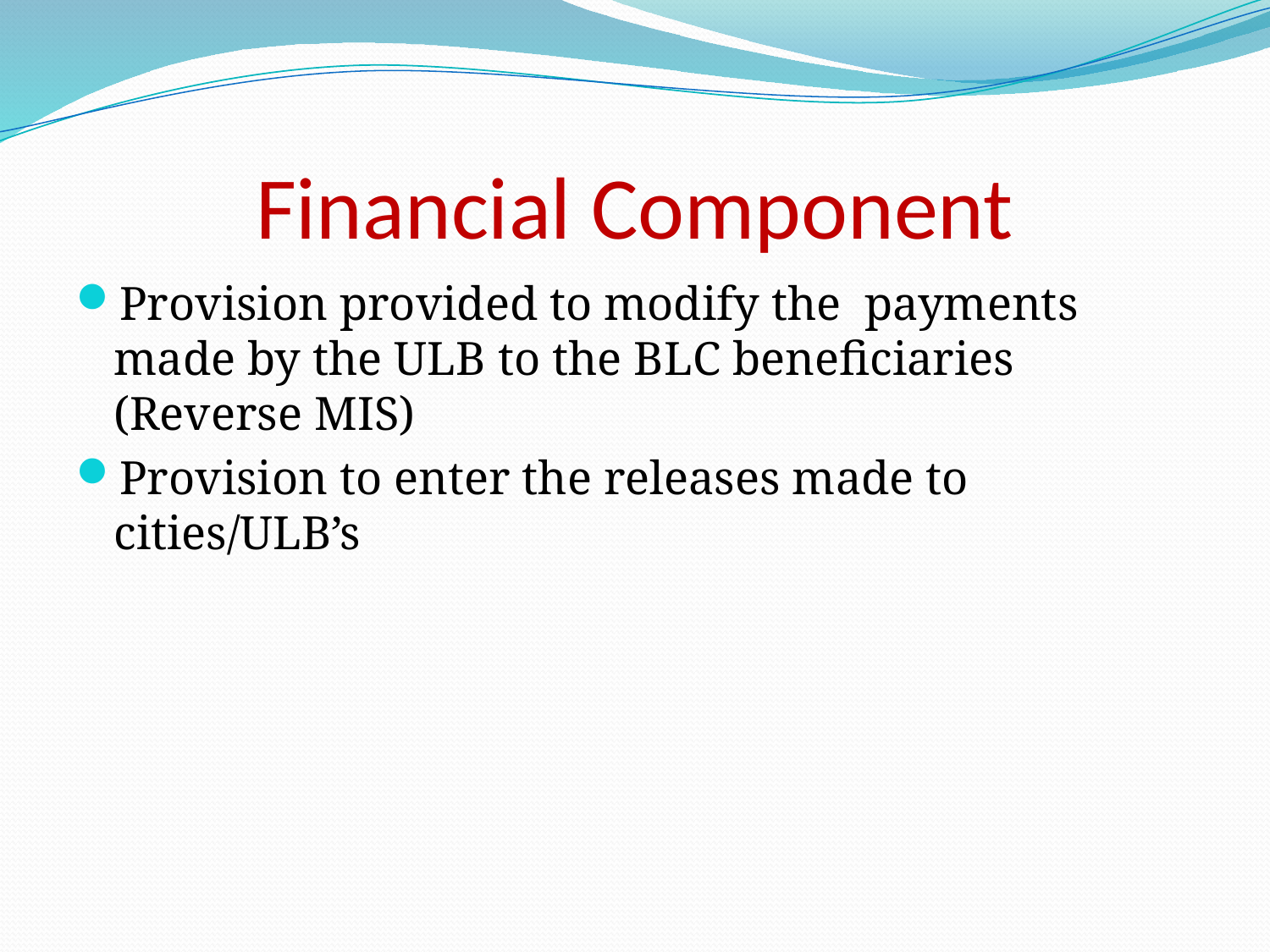

# Financial Component
Provision provided to modify the  payments made by the ULB to the BLC beneficiaries (Reverse MIS)
Provision to enter the releases made to cities/ULB’s